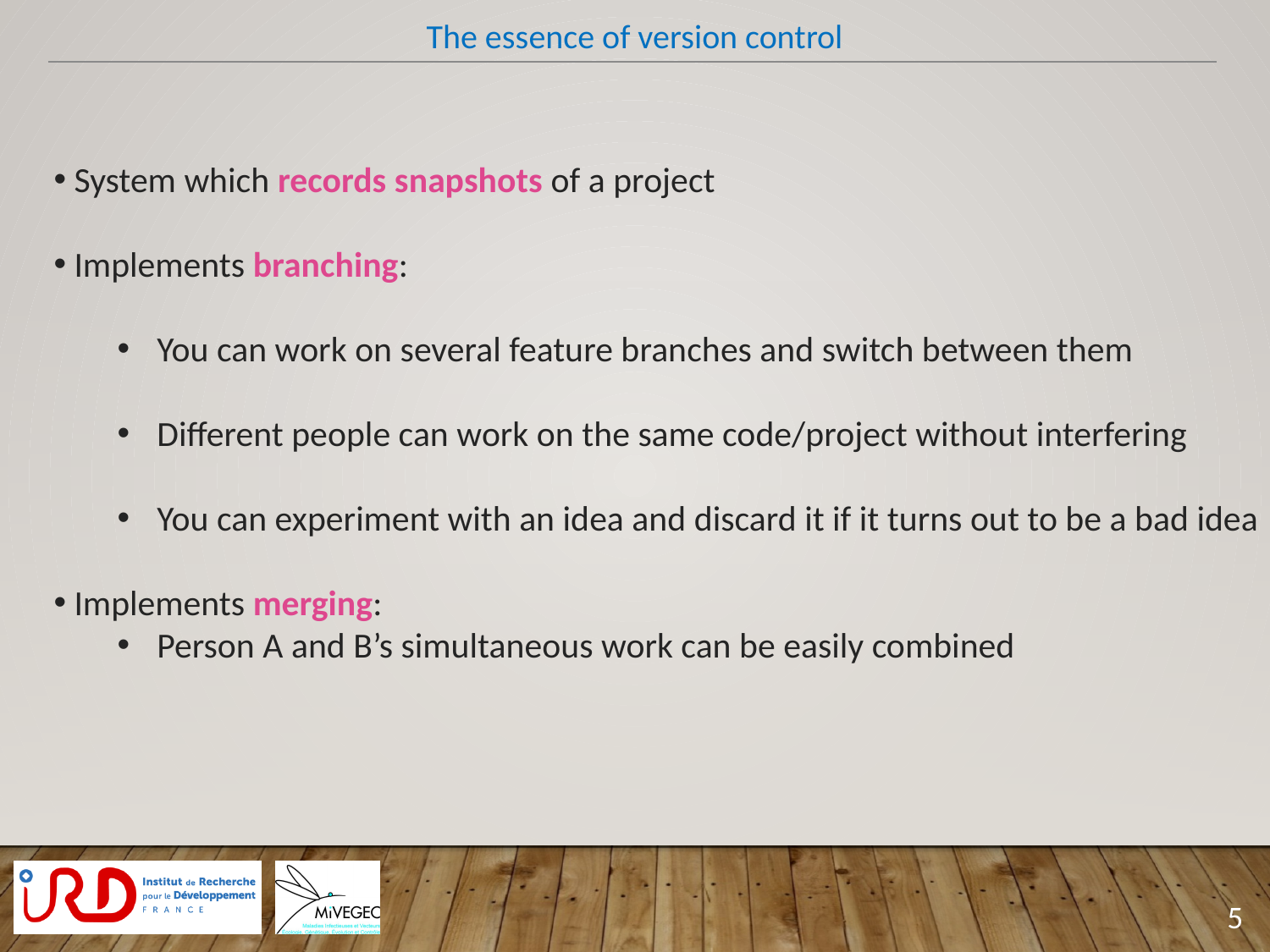

The essence of version control
 System which records snapshots of a project

 Implements branching:

You can work on several feature branches and switch between them

Different people can work on the same code/project without interfering

You can experiment with an idea and discard it if it turns out to be a bad idea

 Implements merging:
Person A and B’s simultaneous work can be easily combined
5